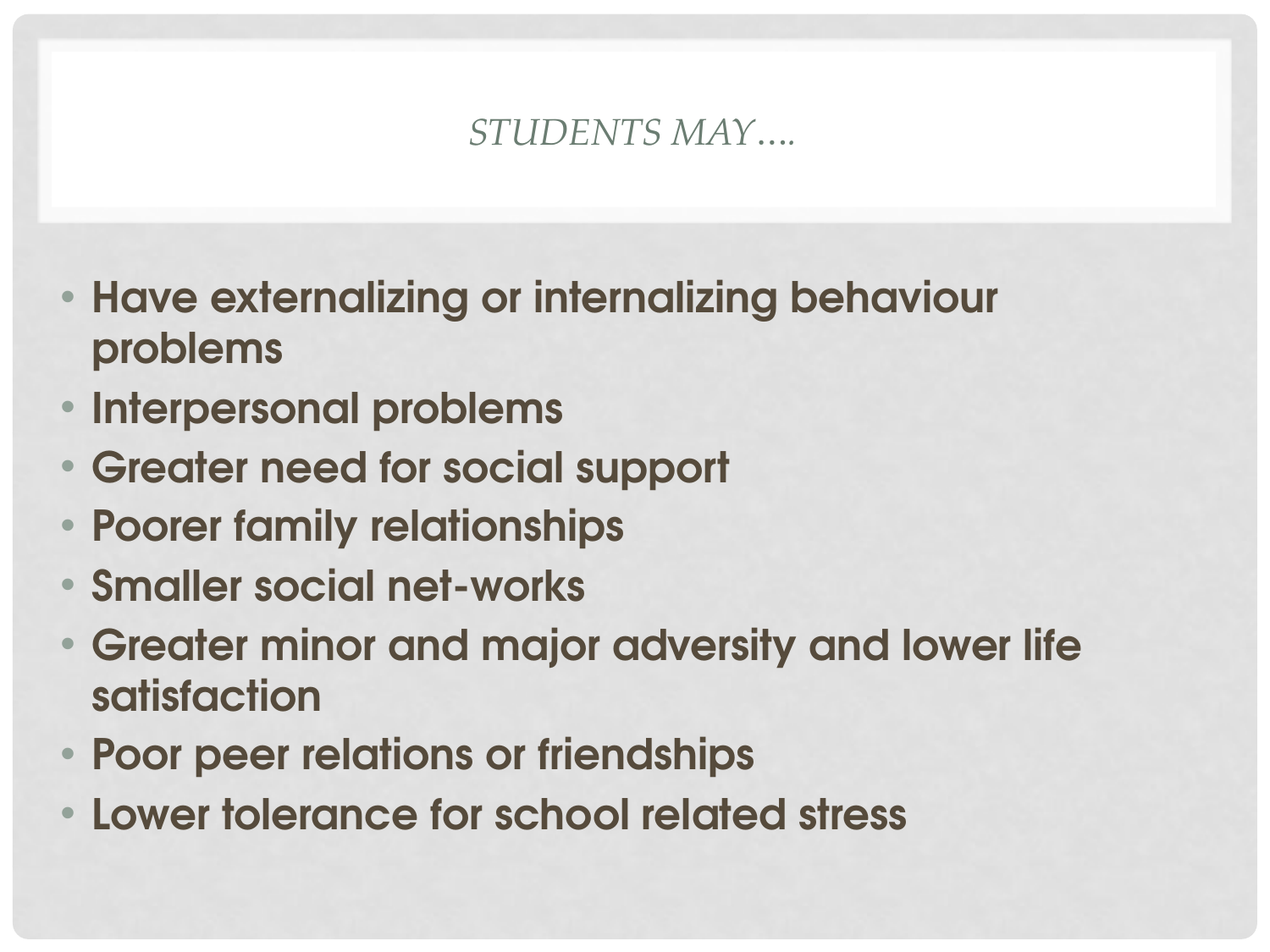

# students may….
Have externalizing or internalizing behaviour problems
Interpersonal problems
Greater need for social support
Poorer family relationships
Smaller social net-works
Greater minor and major adversity and lower life satisfaction
Poor peer relations or friendships
Lower tolerance for school related stress